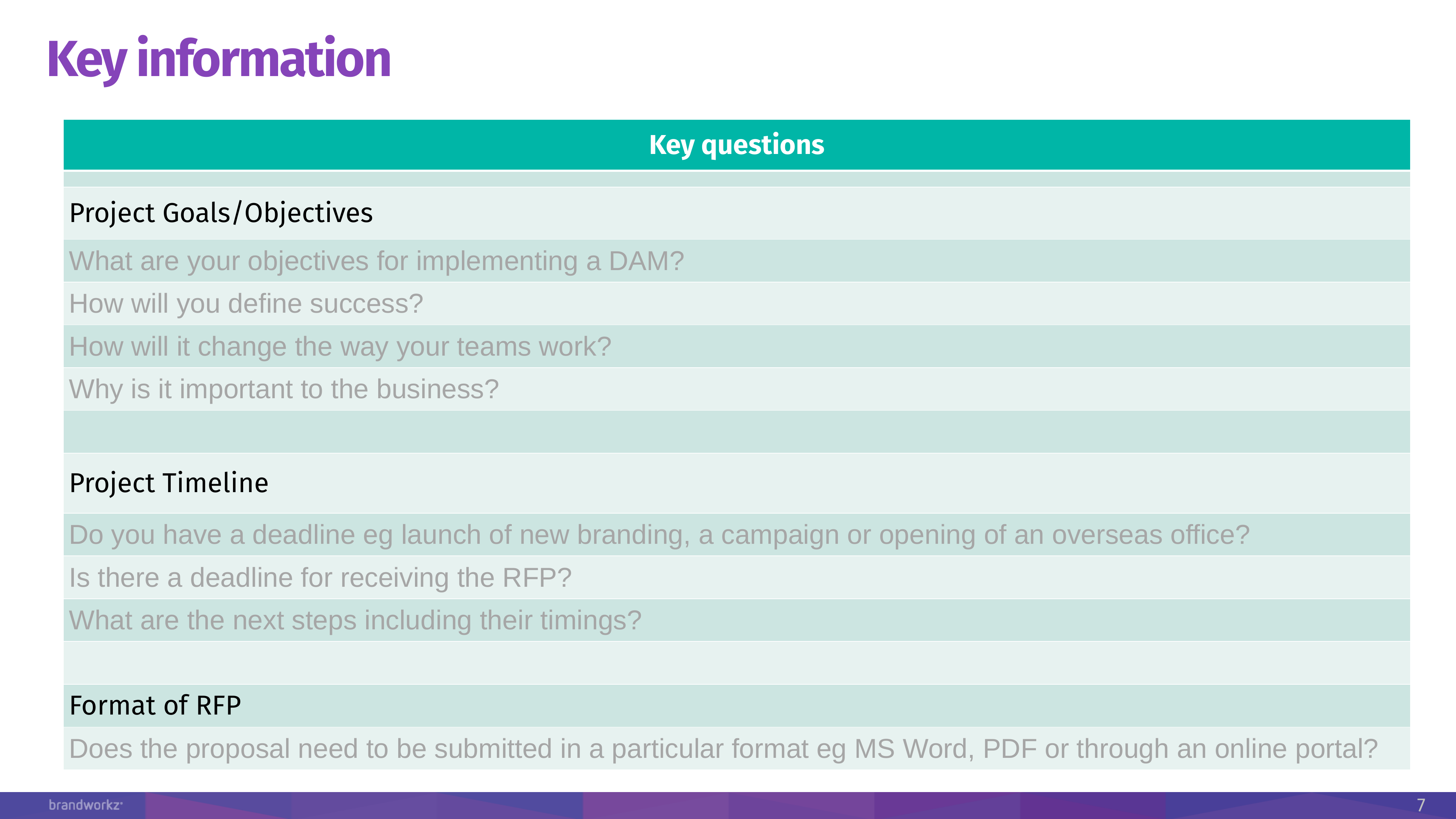

# Key information
| Key questions |
| --- |
|  |
| Project Goals/Objectives |
| What are your objectives for implementing a DAM? |
| How will you define success? |
| How will it change the way your teams work? |
| Why is it important to the business? |
|  |
| Project Timeline |
| Do you have a deadline eg launch of new branding, a campaign or opening of an overseas office? |
| Is there a deadline for receiving the RFP? |
| What are the next steps including their timings? |
|  |
| Format of RFP |
| Does the proposal need to be submitted in a particular format eg MS Word, PDF or through an online portal? |